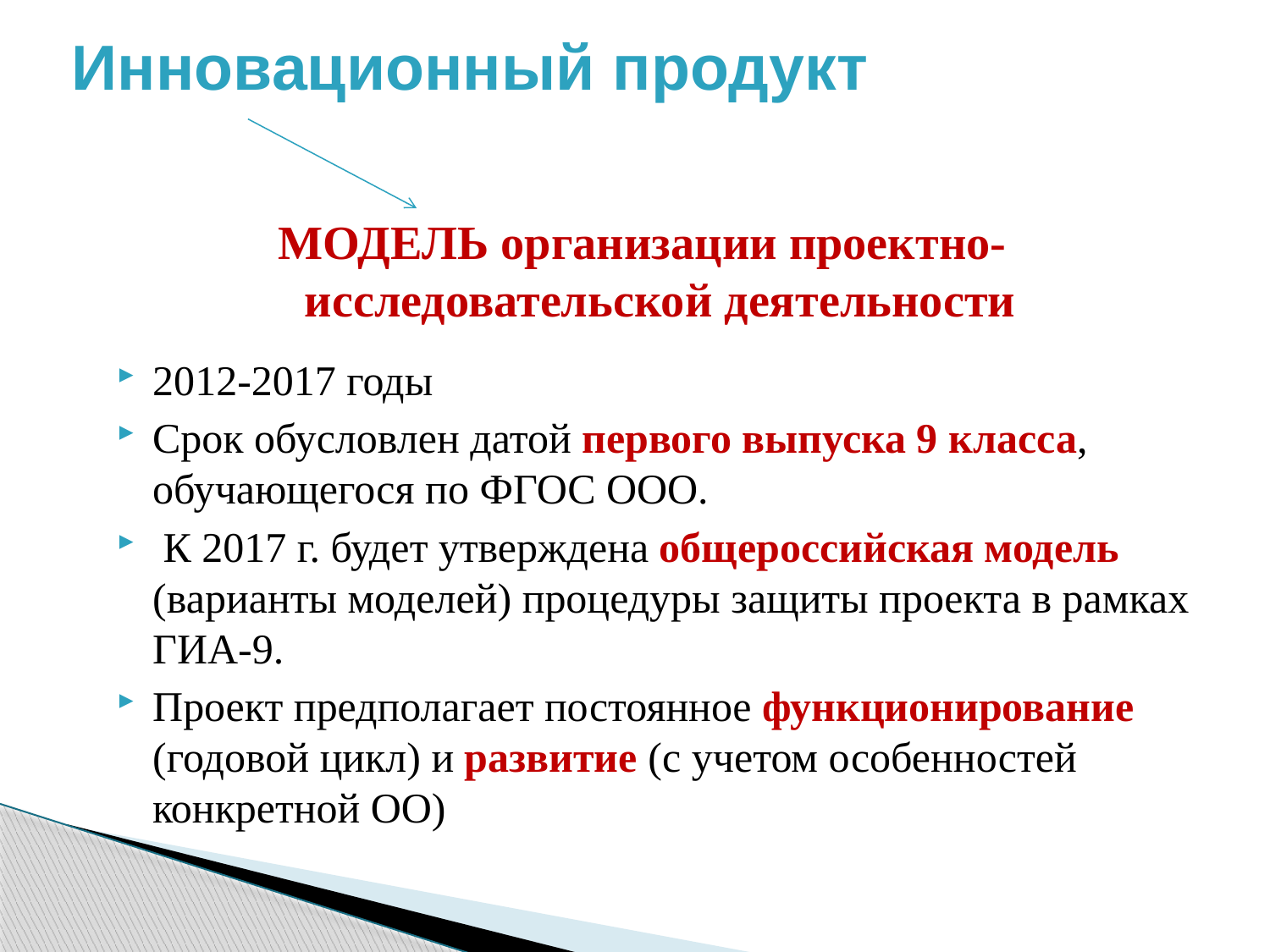

# Инновационный продукт
МОДЕЛЬ организации проектно-исследовательской деятельности

2012-2017 годы
Срок обусловлен датой первого выпуска 9 класса, обучающегося по ФГОС ООО.
 К 2017 г. будет утверждена общероссийская модель (варианты моделей) процедуры защиты проекта в рамках ГИА-9.
Проект предполагает постоянное функционирование (годовой цикл) и развитие (с учетом особенностей конкретной ОО)